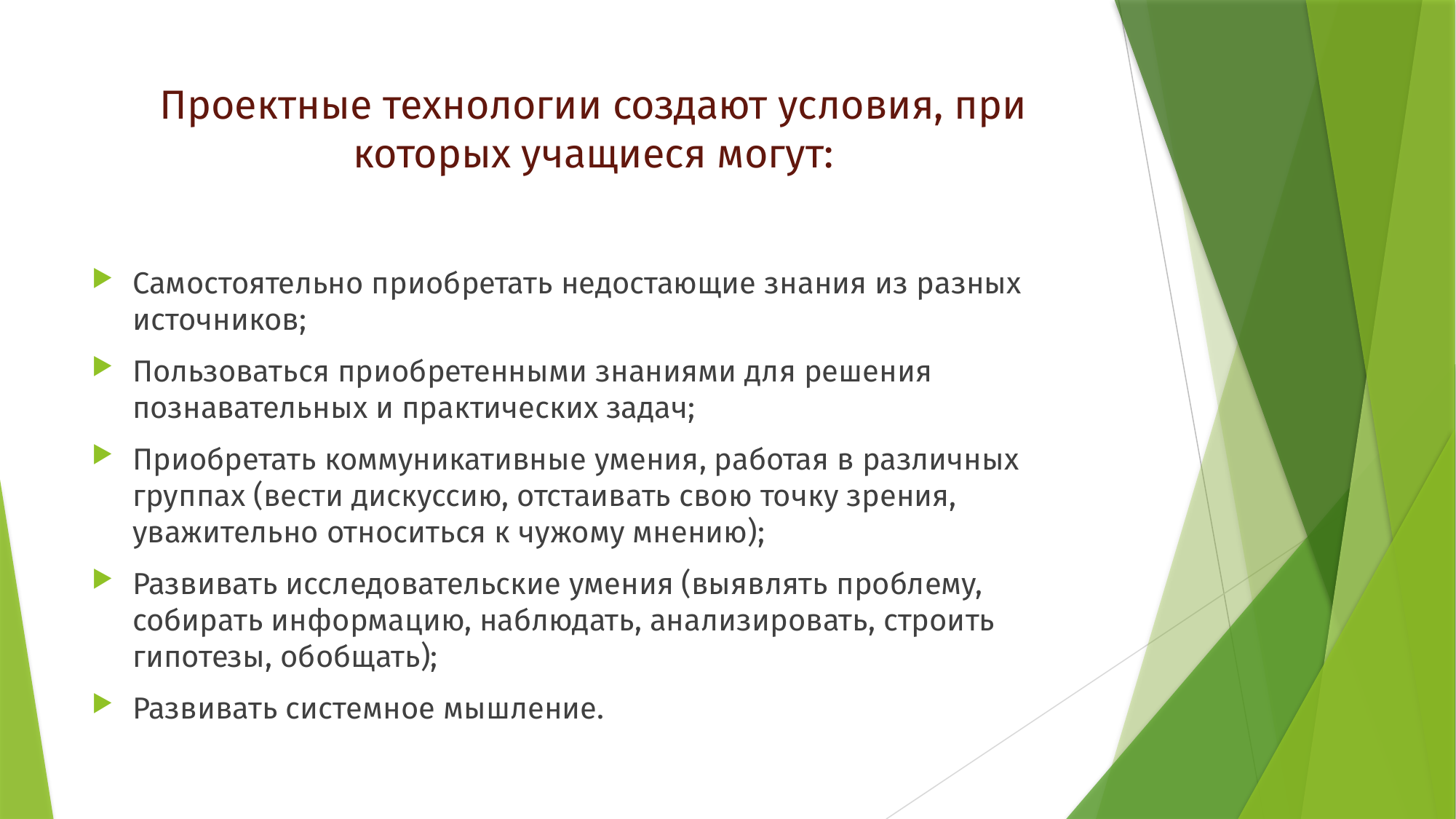

# Проектные технологии создают условия, при которых учащиеся могут:
Самостоятельно приобретать недостающие знания из разных источников;
Пользоваться приобретенными знаниями для решения познавательных и практических задач;
Приобретать коммуникативные умения, работая в различных группах (вести дискуссию, отстаивать свою точку зрения, уважительно относиться к чужому мнению);
Развивать исследовательские умения (выявлять проблему, собирать информацию, наблюдать, анализировать, строить гипотезы, обобщать);
Развивать системное мышление.